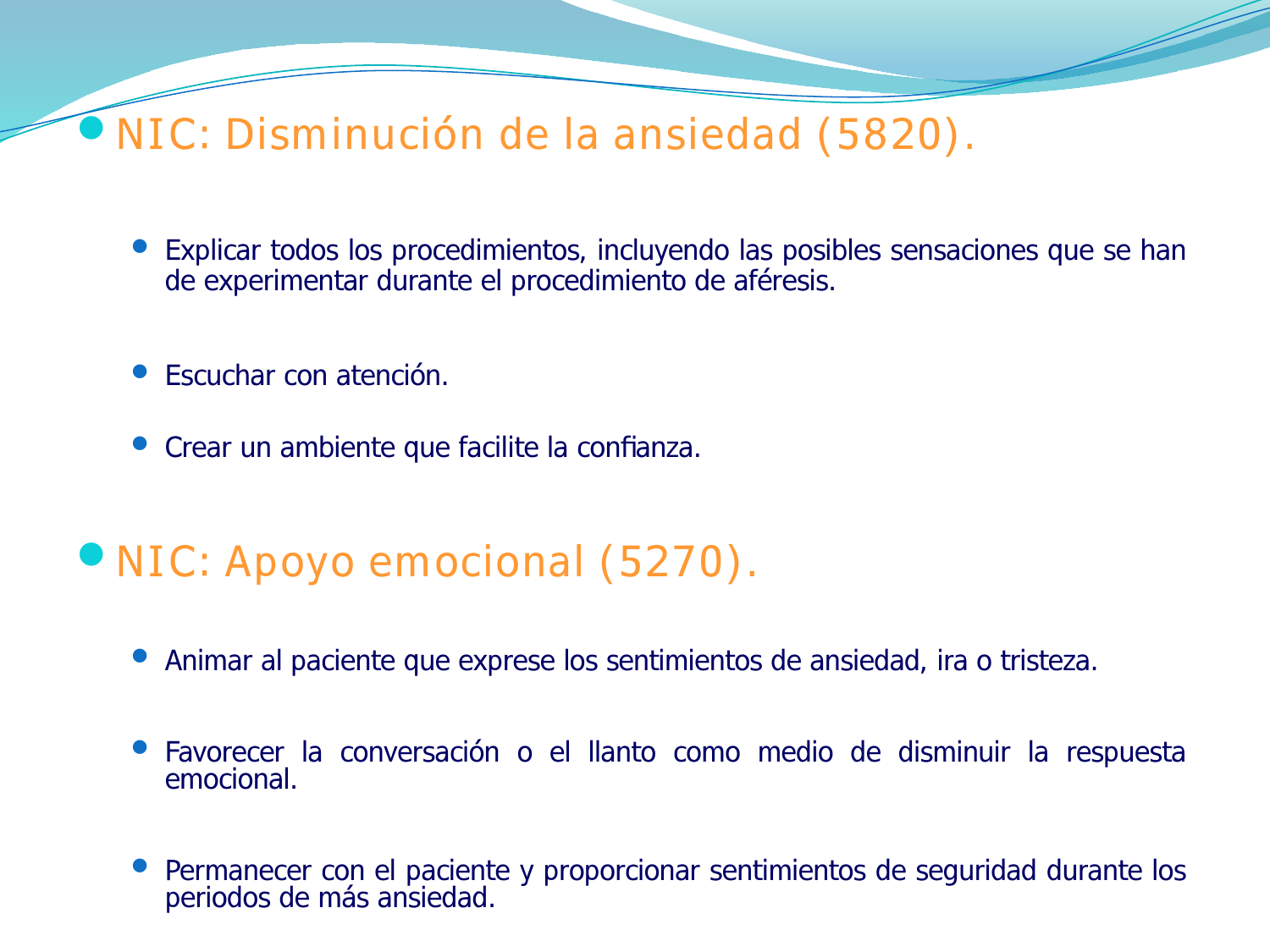

NIC: Disminución de la ansiedad (5820).

Explicar todos los procedimientos, incluyendo las posibles sensaciones que se han de experimentar durante el procedimiento de aféresis.

Escuchar con atención.

Crear un ambiente que facilite la confianza.

NIC: Apoyo emocional (5270).

Animar al paciente que exprese los sentimientos de ansiedad, ira o tristeza.

Favorecer la conversación o el llanto como medio de disminuir la respuesta emocional.

Permanecer con el paciente y proporcionar sentimientos de seguridad durante los periodos de más ansiedad.